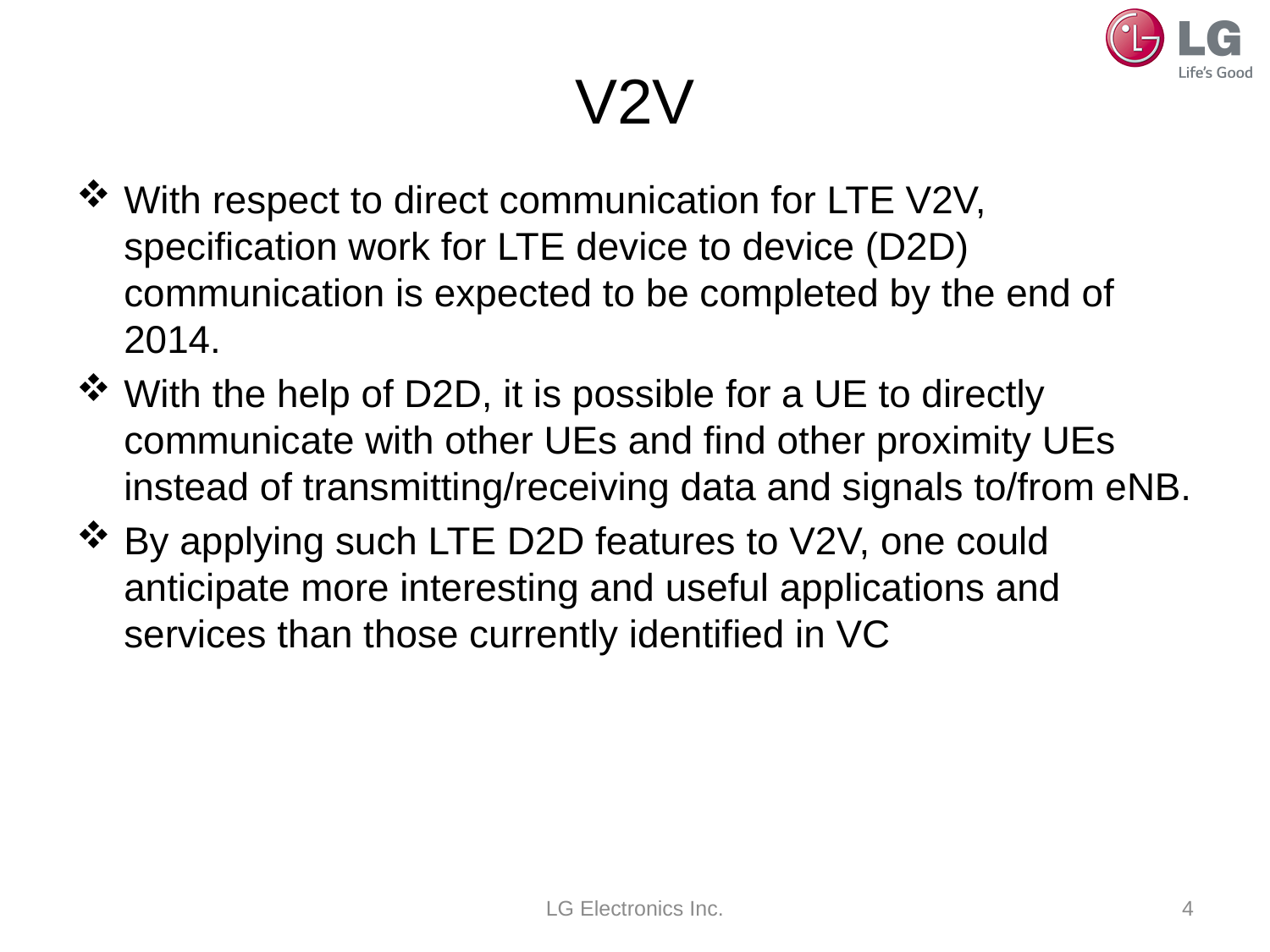

# V2V
With respect to direct communication for LTE V2V, specification work for LTE device to device (D2D) communication is expected to be completed by the end of 2014.
With the help of D2D, it is possible for a UE to directly communicate with other UEs and find other proximity UEs instead of transmitting/receiving data and signals to/from eNB.
By applying such LTE D2D features to V2V, one could anticipate more interesting and useful applications and services than those currently identified in VC
LG Electronics Inc.
4